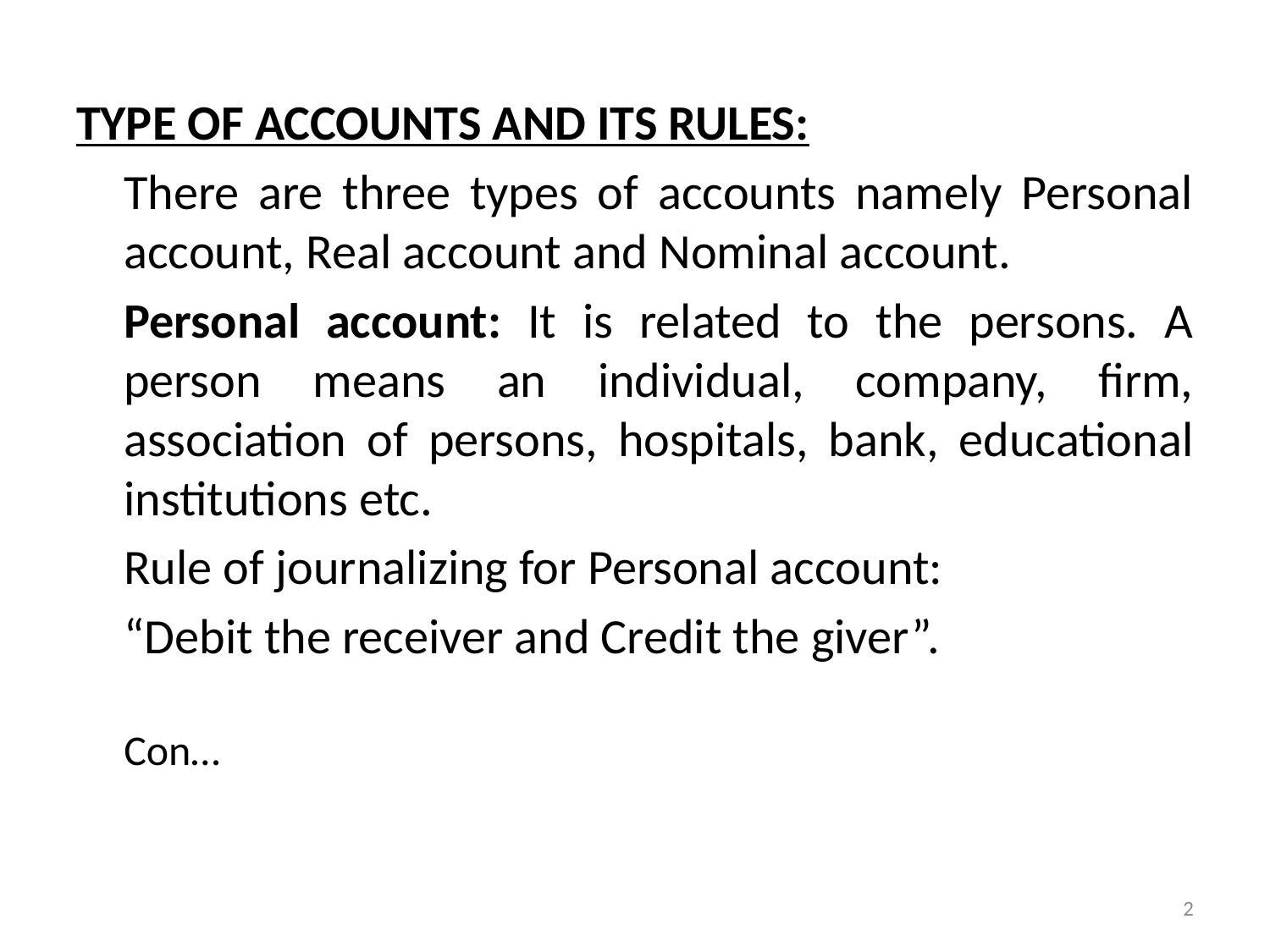

TYPE OF ACCOUNTS AND ITS RULES:
	There are three types of accounts namely Personal account, Real account and Nominal account.
	Personal account: It is related to the persons. A person means an individual, company, firm, association of persons, hospitals, bank, educational institutions etc.
	Rule of journalizing for Personal account:
	“Debit the receiver and Credit the giver”.
								         Con…

2